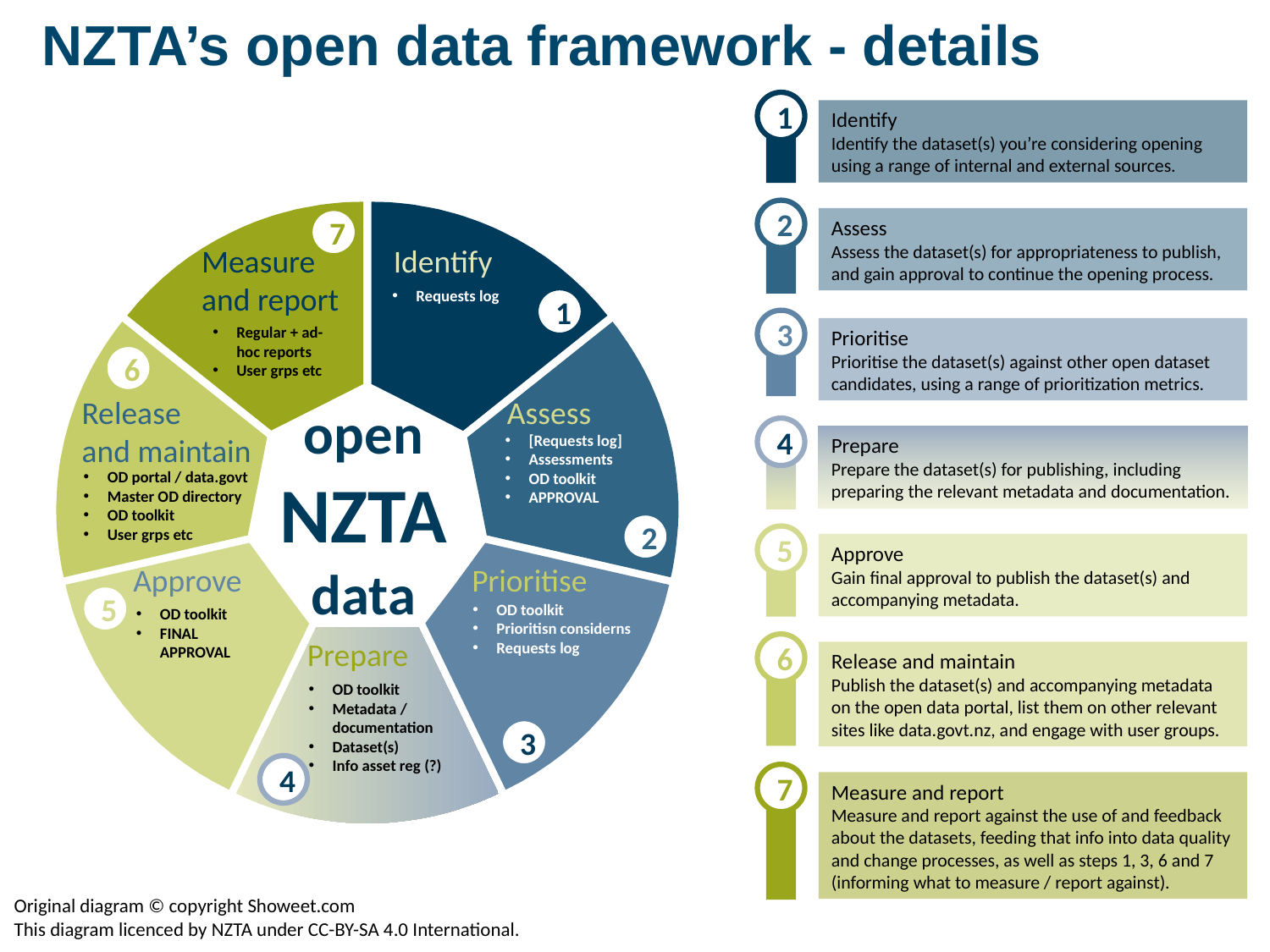

# NZTA’s open data framework - details
1

Identify
Identify the dataset(s) you’re considering opening using a range of internal and external sources.
2

Assess
Assess the dataset(s) for appropriateness to publish, and gain approval to continue the opening process.
7
Measure
and report
Identify
Requests log
1
3
Regular + ad-hoc reports
User grps etc

Prioritise
Prioritise the dataset(s) against other open dataset candidates, using a range of prioritization metrics.

6
Release
and maintain
Assess
open
NZTA
data
4
[Requests log]
Assessments
OD toolkit
APPROVAL

Prepare
Prepare the dataset(s) for publishing, including preparing the relevant metadata and documentation.
OD portal / data.govt
Master OD directory
OD toolkit
User grps etc
2
5

Approve
Gain final approval to publish the dataset(s) and accompanying metadata.

Approve
Prioritise
5
OD toolkit
Prioritisn considerns
Requests log

OD toolkit
FINAL APPROVAL

Prepare
6

Release and maintain
Publish the dataset(s) and accompanying metadata on the open data portal, list them on other relevant sites like data.govt.nz, and engage with user groups.
OD toolkit
Metadata / documentation
Dataset(s)
Info asset reg (?)
3
4
7

Measure and report
Measure and report against the use of and feedback about the datasets, feeding that info into data quality and change processes, as well as steps 1, 3, 6 and 7 (informing what to measure / report against).
Original diagram © copyright Showeet.com
This diagram licenced by NZTA under CC-BY-SA 4.0 International.